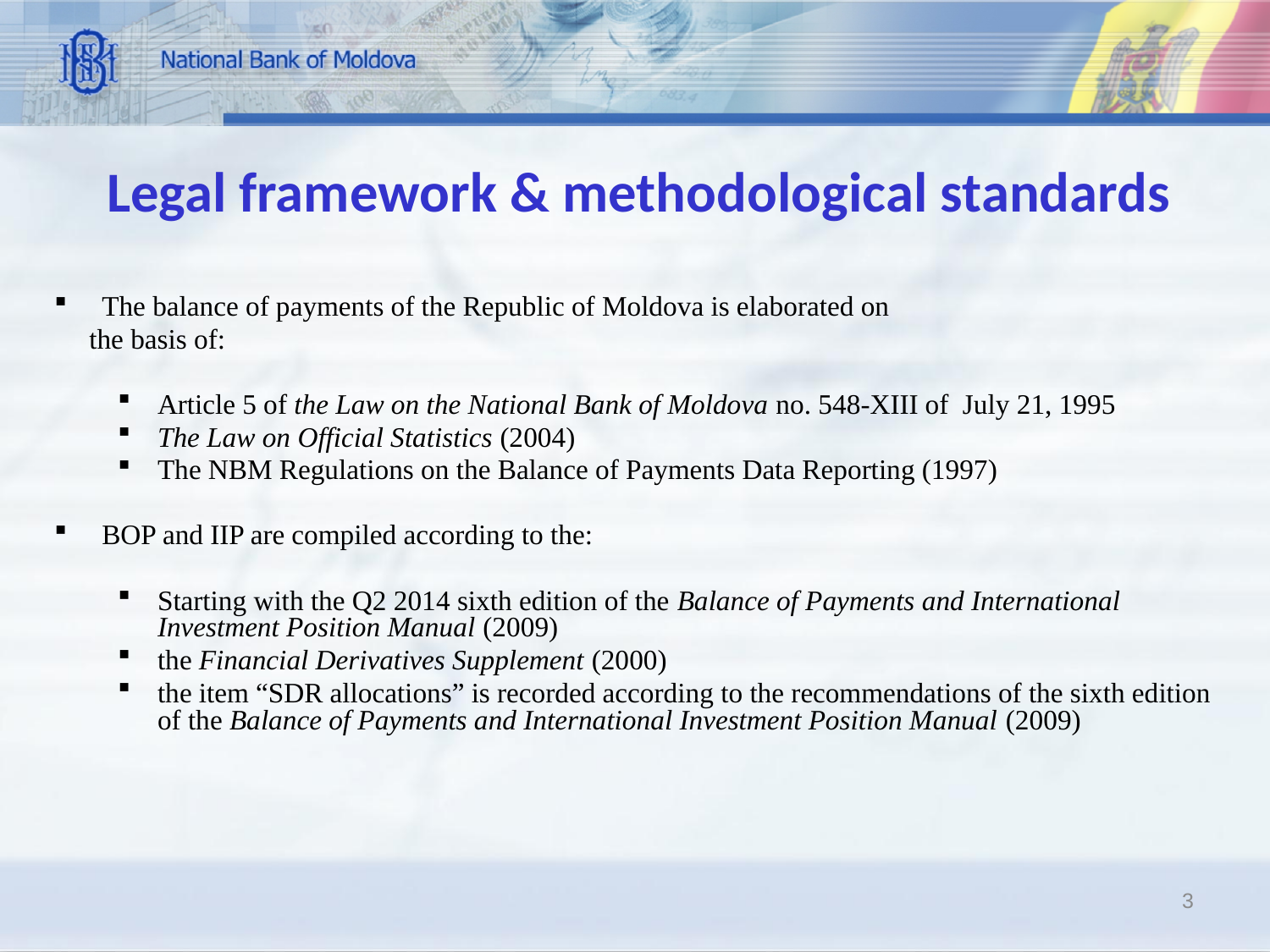

# Legal framework & methodological standards

The balance of payments of the Republic of Moldova is elaborated on
     the basis of:

Article 5 of the Law on the National Bank of Moldova no. 548-XIII of  July 21, 1995
The Law on Official Statistics (2004)
The NBM Regulations on the Balance of Payments Data Reporting (1997)

BOP and IIP are compiled according to the:

Starting with the Q2 2014 sixth edition of the Balance of Payments and International Investment Position Manual (2009)
the Financial Derivatives Supplement (2000)
the item “SDR allocations” is recorded according to the recommendations of the sixth edition of the Balance of Payments and International Investment Position Manual (2009)
3